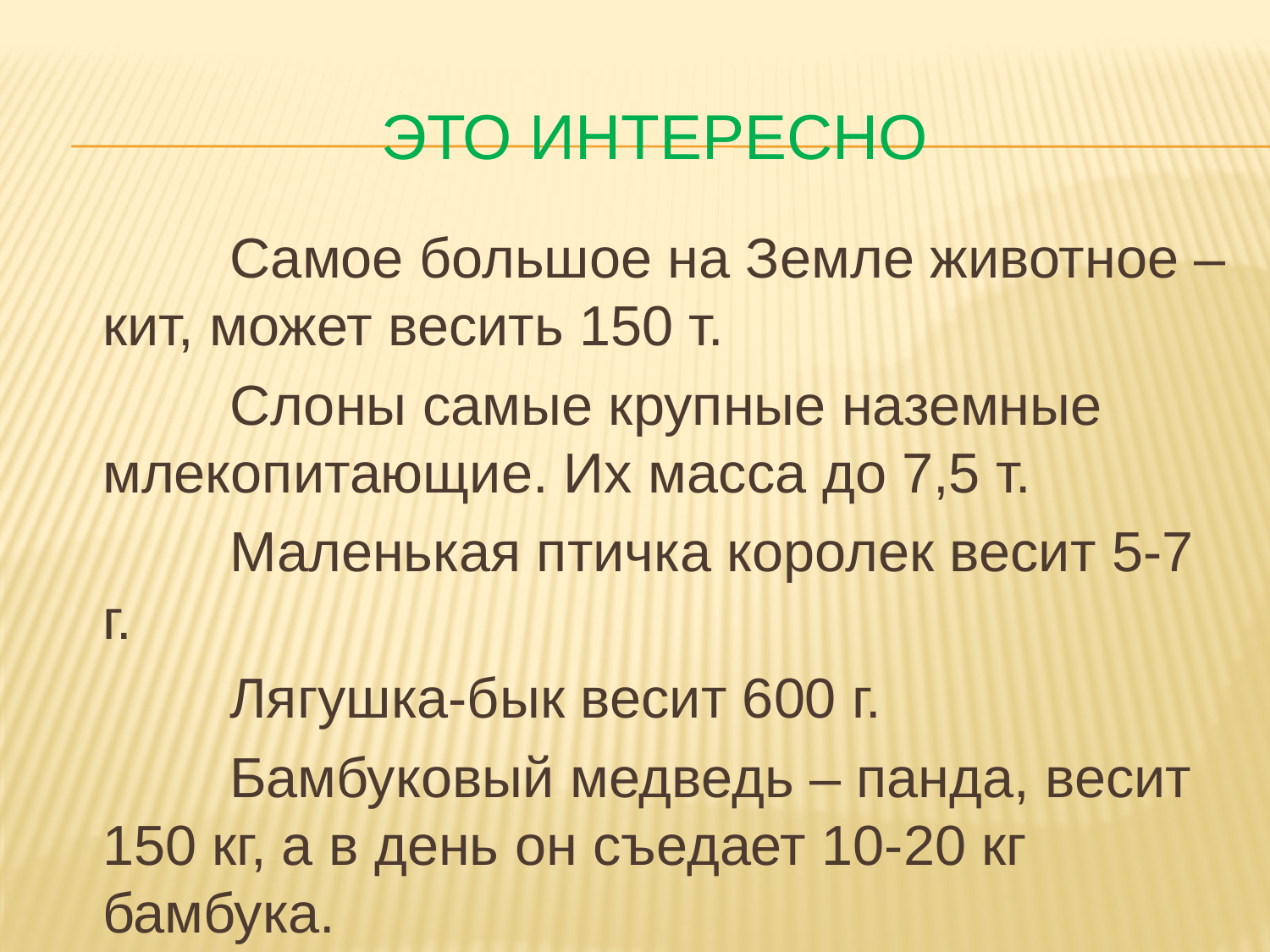

# Это интересно
		Самое большое на Земле животное – кит, может весить 150 т.
		Слоны самые крупные наземные млекопитающие. Их масса до 7,5 т.
		Маленькая птичка королек весит 5-7 г.
		Лягушка-бык весит 600 г.
		Бамбуковый медведь – панда, весит 150 кг, а в день он съедает 10-20 кг бамбука.